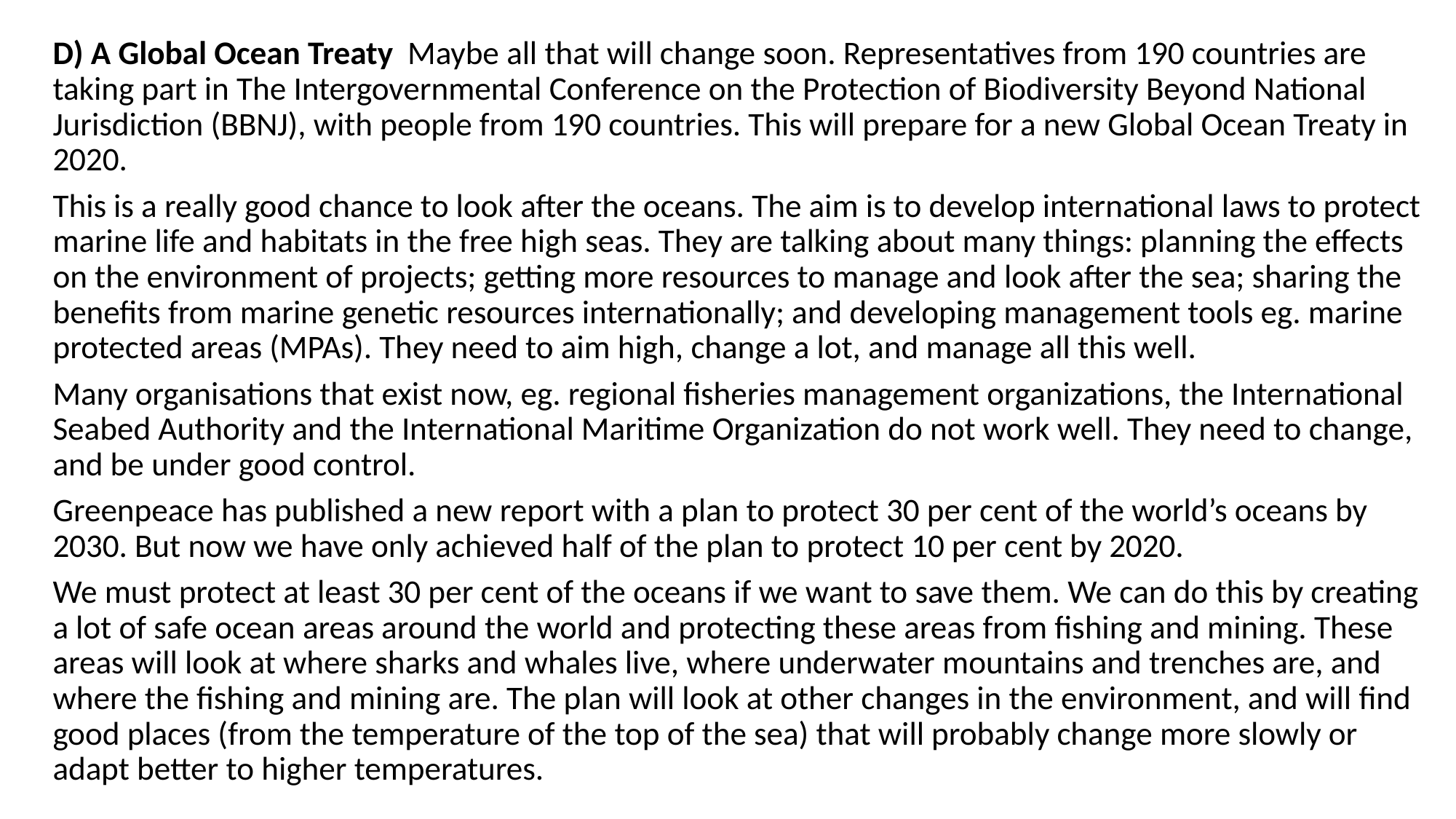

D) A Global Ocean Treaty  Maybe all that will change soon. Representatives from 190 countries are taking part in The Intergovernmental Conference on the Protection of Biodiversity Beyond National Jurisdiction (BBNJ), with people from 190 countries. This will prepare for a new Global Ocean Treaty in 2020.
This is a really good chance to look after the oceans. The aim is to develop international laws to protect marine life and habitats in the free high seas. They are talking about many things: planning the effects on the environment of projects; getting more resources to manage and look after the sea; sharing the benefits from marine genetic resources internationally; and developing management tools eg. marine protected areas (MPAs). They need to aim high, change a lot, and manage all this well.
Many organisations that exist now, eg. regional fisheries management organizations, the International Seabed Authority and the International Maritime Organization do not work well. They need to change, and be under good control.
Greenpeace has published a new report with a plan to protect 30 per cent of the world’s oceans by 2030. But now we have only achieved half of the plan to protect 10 per cent by 2020.
We must protect at least 30 per cent of the oceans if we want to save them. We can do this by creating a lot of safe ocean areas around the world and protecting these areas from fishing and mining. These areas will look at where sharks and whales live, where underwater mountains and trenches are, and where the fishing and mining are. The plan will look at other changes in the environment, and will find good places (from the temperature of the top of the sea) that will probably change more slowly or adapt better to higher temperatures.